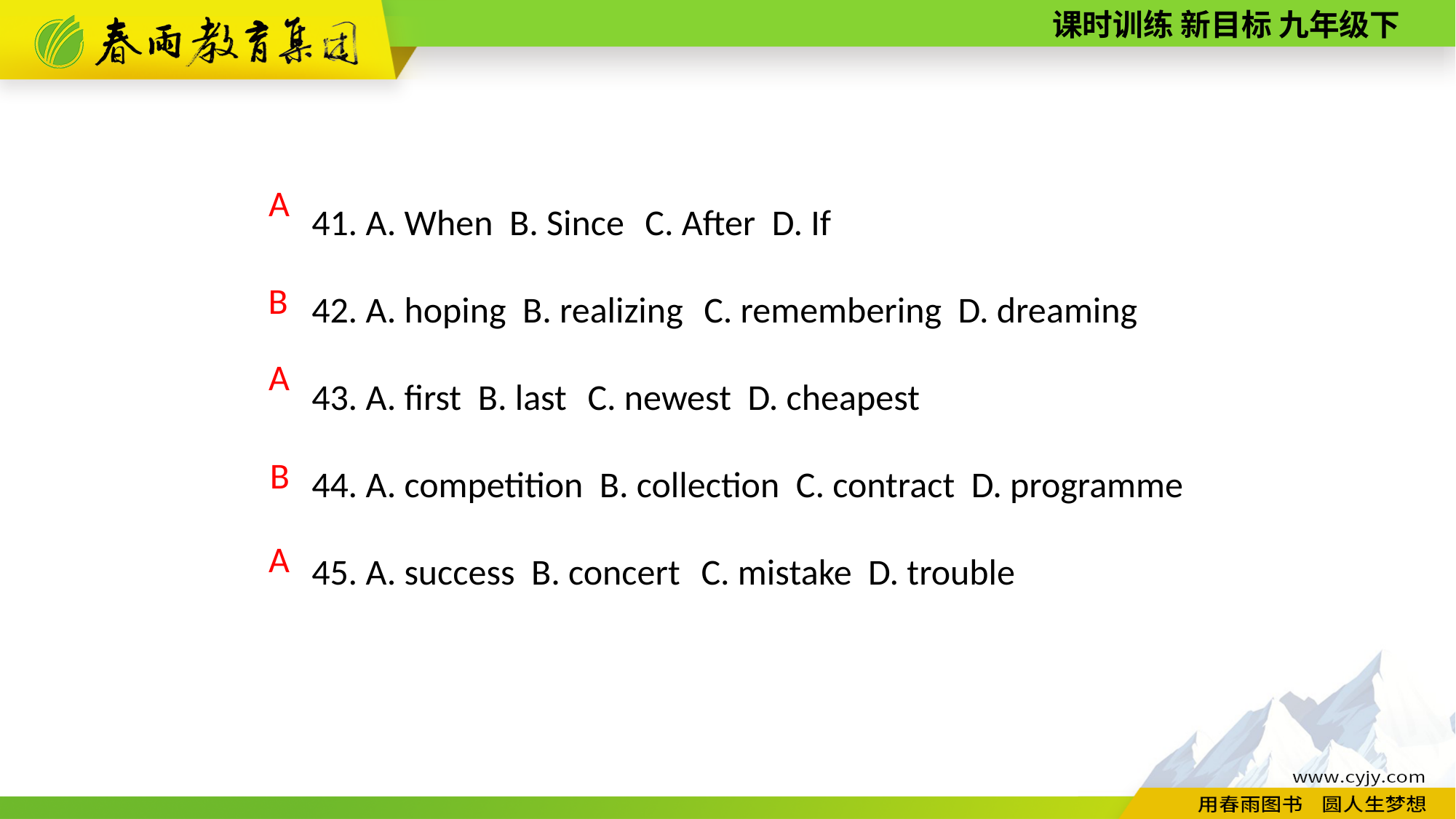

41. A. When  B. Since   C. After  D. If
42. A. hoping  B. realizing   C. remembering  D. dreaming
43. A. first  B. last   C. newest  D. cheapest
44. A. competition  B. collection  C. contract  D. programme
45. A. success  B. concert   C. mistake  D. trouble
A
B
A
B
A